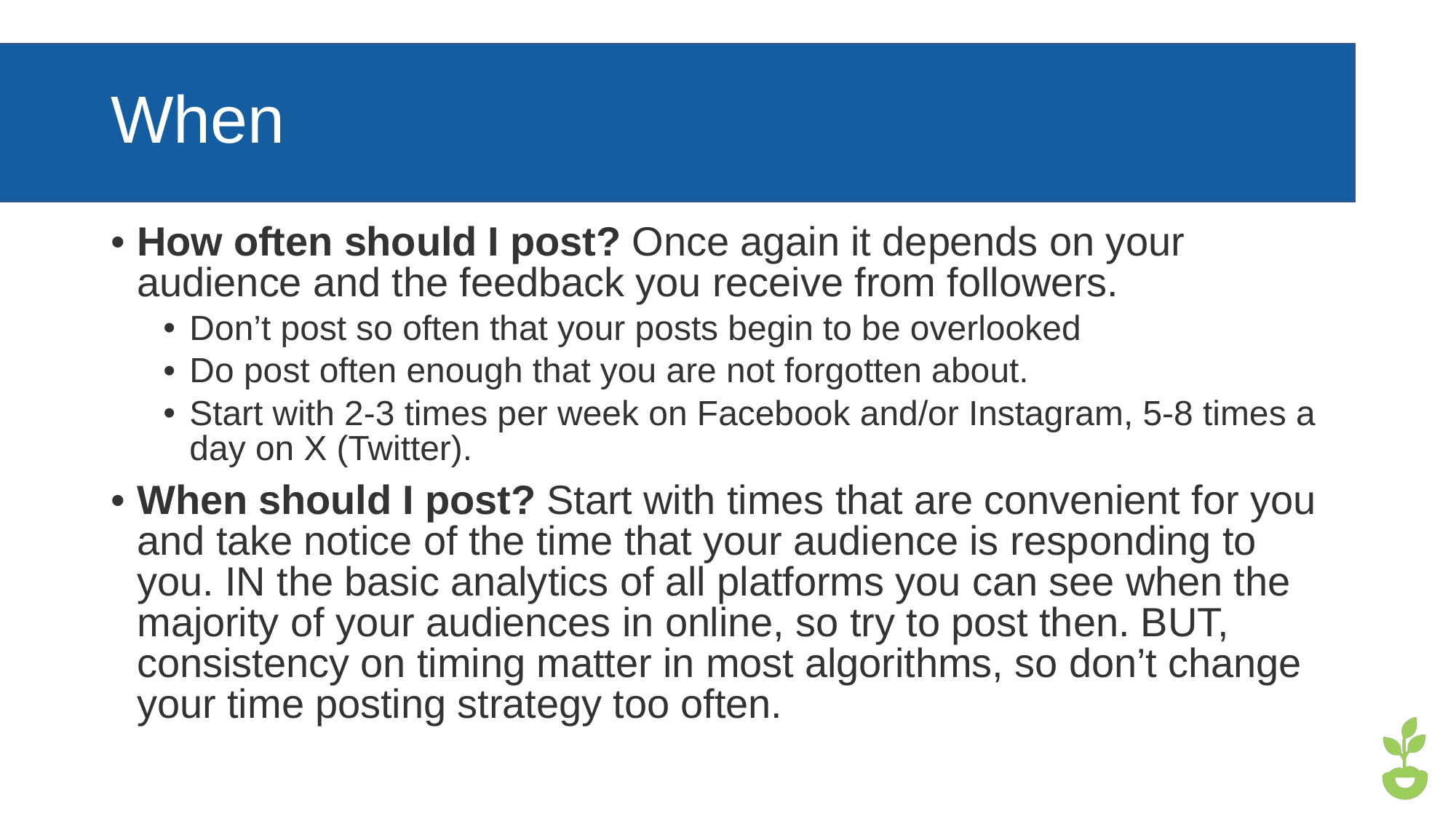

# When
How often should I post? Once again it depends on your audience and the feedback you receive from followers.
Don’t post so often that your posts begin to be overlooked
Do post often enough that you are not forgotten about.
Start with 2-3 times per week on Facebook and/or Instagram, 5-8 times a day on X (Twitter).
When should I post? Start with times that are convenient for you and take notice of the time that your audience is responding to you. IN the basic analytics of all platforms you can see when the majority of your audiences in online, so try to post then. BUT, consistency on timing matter in most algorithms, so don’t change your time posting strategy too often.